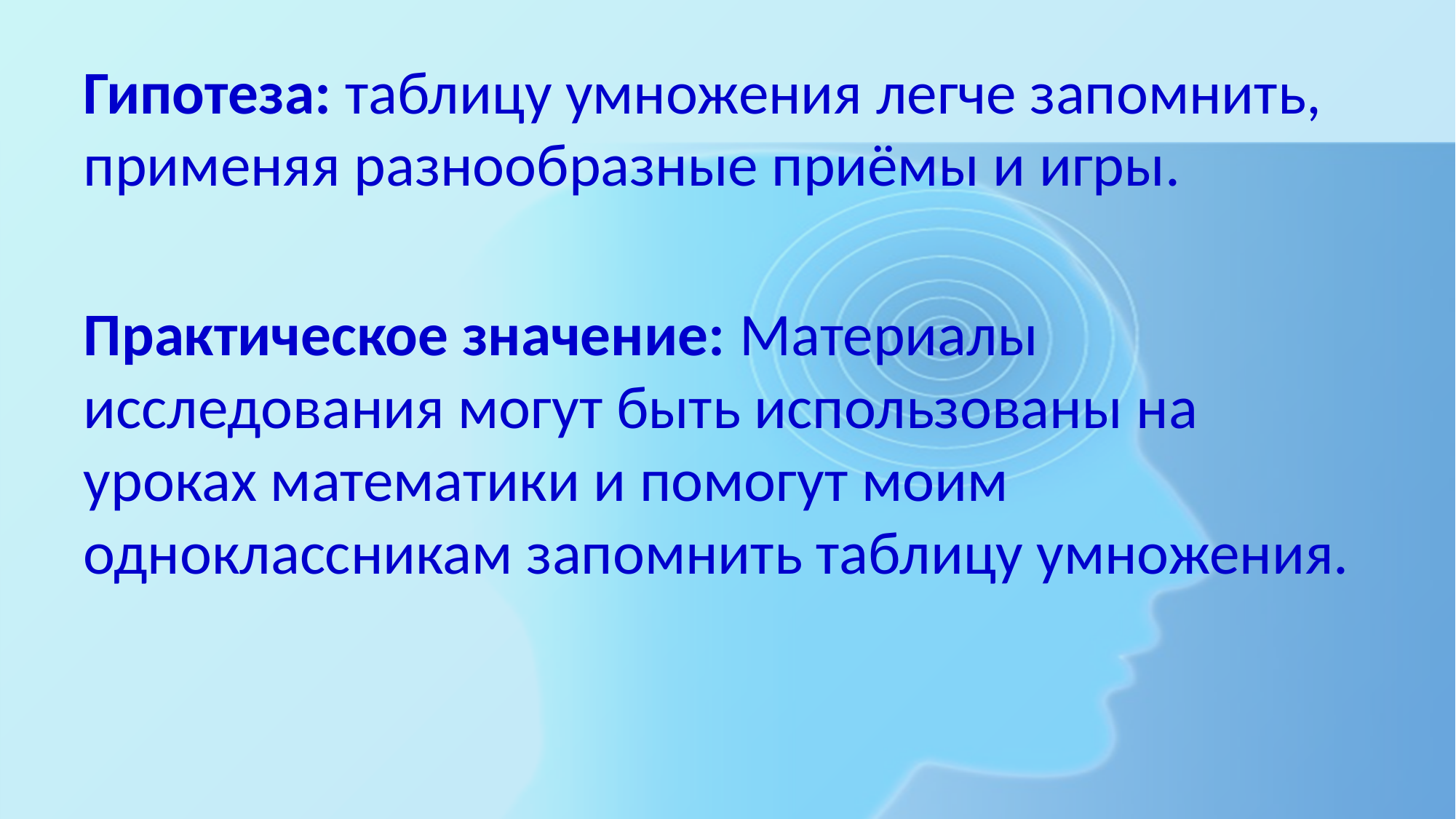

#
Гипотеза: таблицу умножения легче запомнить, применяя разнообразные приёмы и игры.

Практическое значение: Материалы исследования могут быть использованы на уроках математики и помогут моим одноклассникам запомнить таблицу умножения.